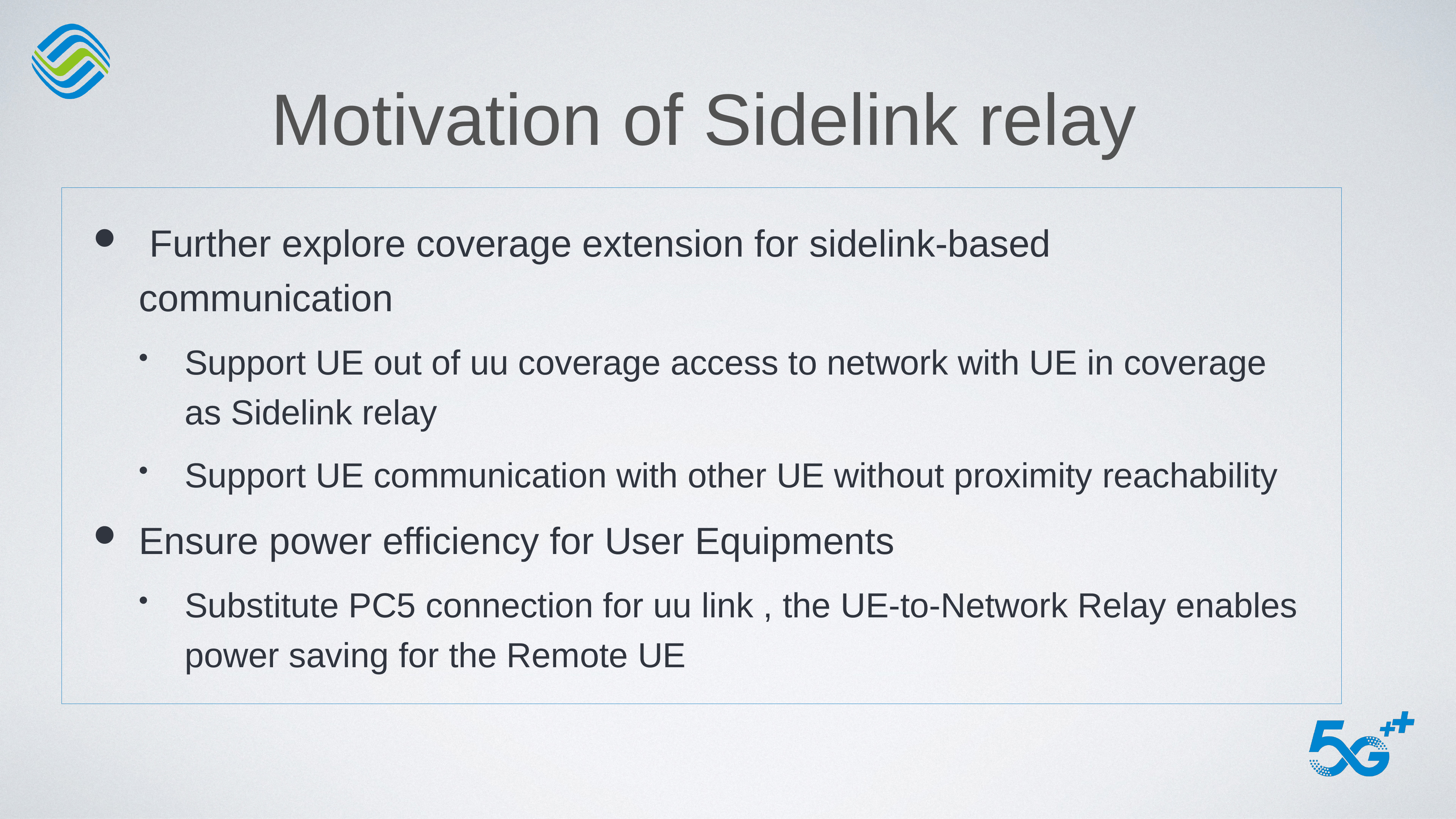

# Motivation of Sidelink relay

 Further explore coverage extension for sidelink-based communication
Support UE out of uu coverage access to network with UE in coverage as Sidelink relay
Support UE communication with other UE without proximity reachability
Ensure power efficiency for User Equipments
Substitute PC5 connection for uu link , the UE-to-Network Relay enables power saving for the Remote UE